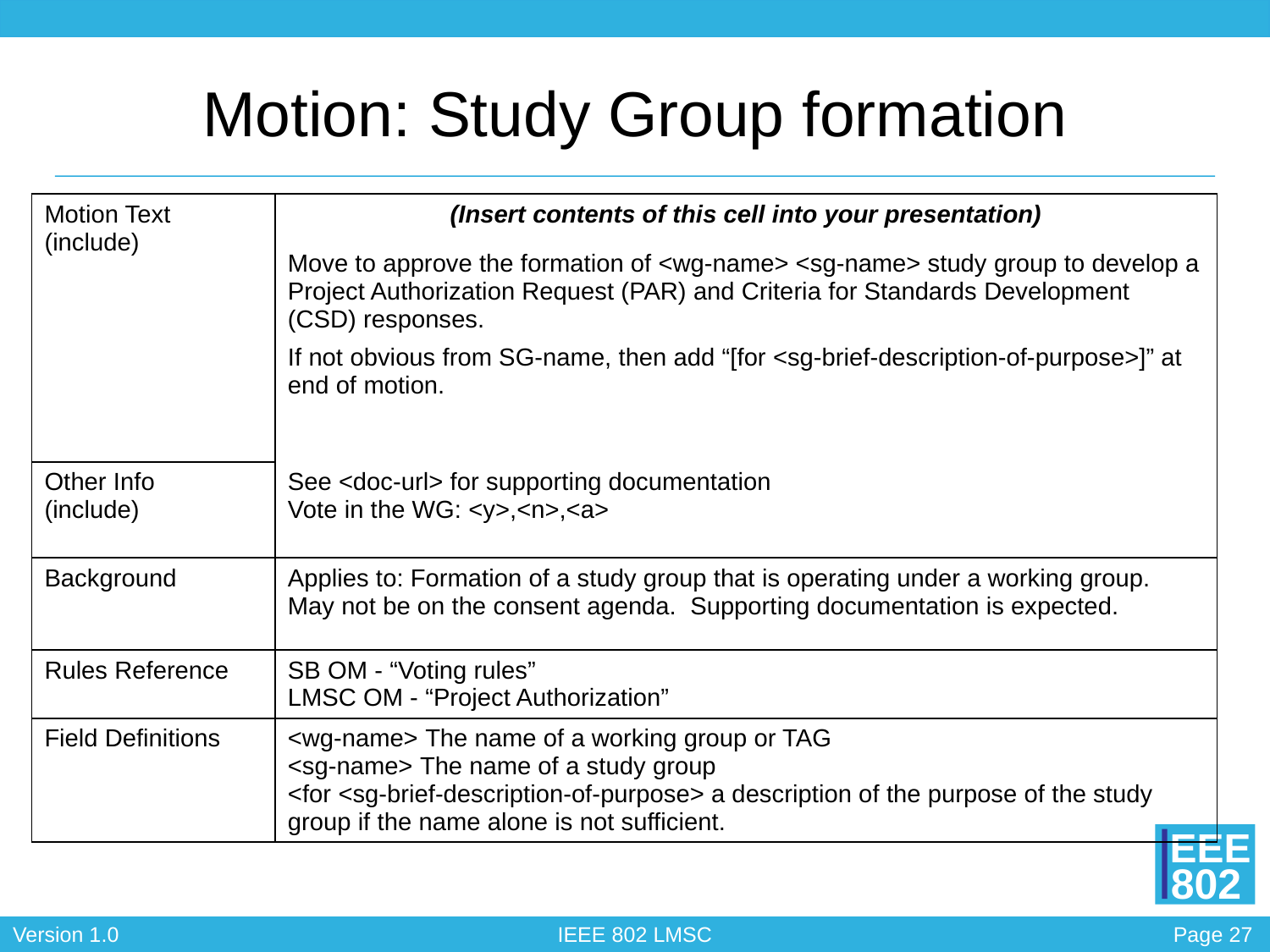

# Motion: Study Group formation
| Motion Text (include) | (Insert contents of this cell into your presentation) |
| --- | --- |
|  | Move to approve the formation of <wg-name> <sg-name> study group to develop a Project Authorization Request (PAR) and Criteria for Standards Development (CSD) responses. If not obvious from SG-name, then add “[for <sg-brief-description-of-purpose>]” at end of motion. |
| Other Info (include) | See <doc-url> for supporting documentation Vote in the WG: <y>,<n>,<a> |
| Background | Applies to: Formation of a study group that is operating under a working group. May not be on the consent agenda. Supporting documentation is expected. |
| Rules Reference | SB OM - “Voting rules” LMSC OM - “Project Authorization” |
| Field Definitions | <wg-name> The name of a working group or TAG <sg-name> The name of a study group <for <sg-brief-description-of-purpose> a description of the purpose of the study group if the name alone is not sufficient. |